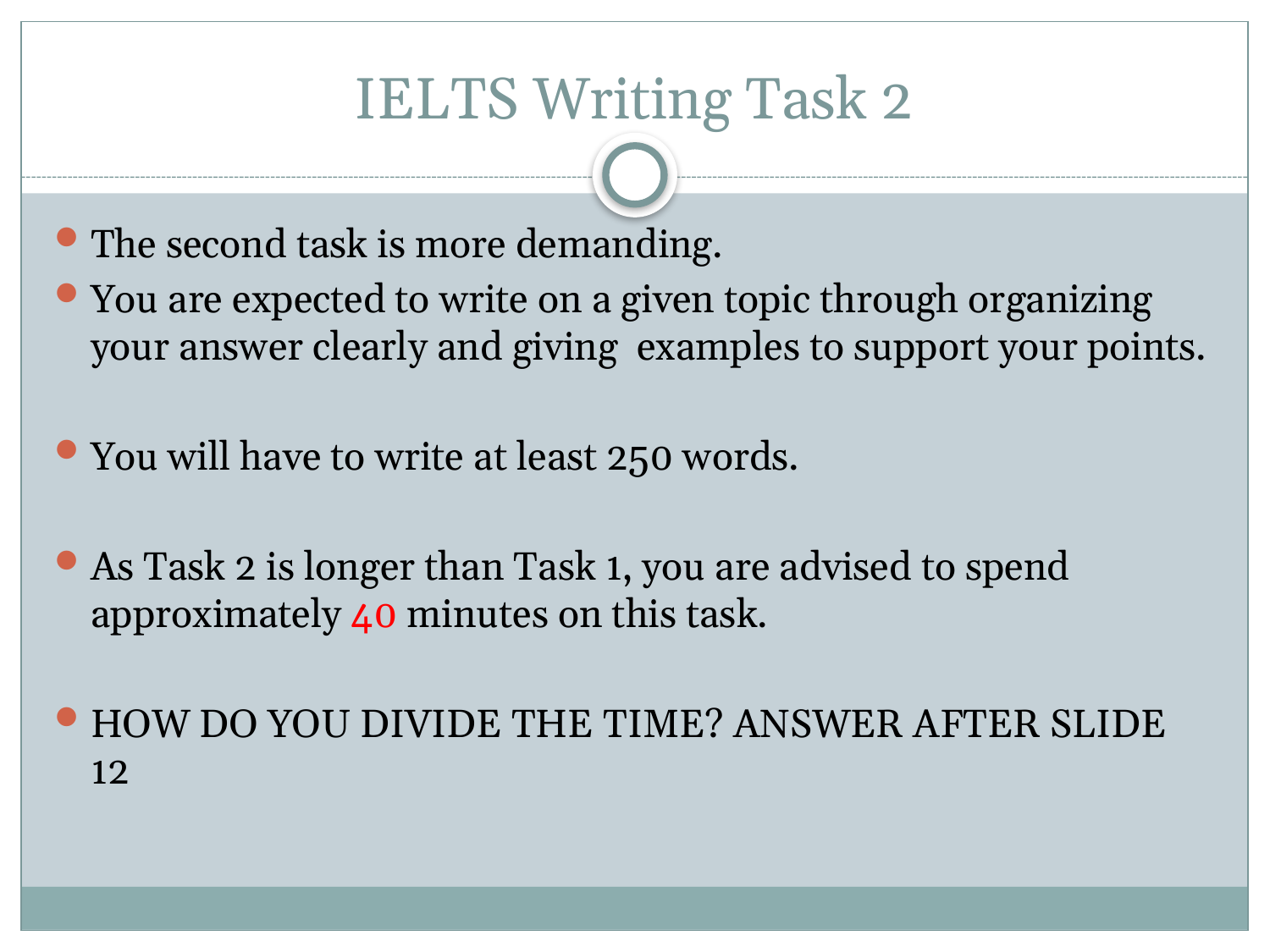

# IELTS Writing Task 2
The second task is more demanding.
You are expected to write on a given topic through organizing  your answer clearly and giving  examples to support your points.

You will have to write at least 250 words.

As Task 2 is longer than Task 1, you are advised to spend approximately 40 minutes on this task.

HOW DO YOU DIVIDE THE TIME? ANSWER AFTER SLIDE 12